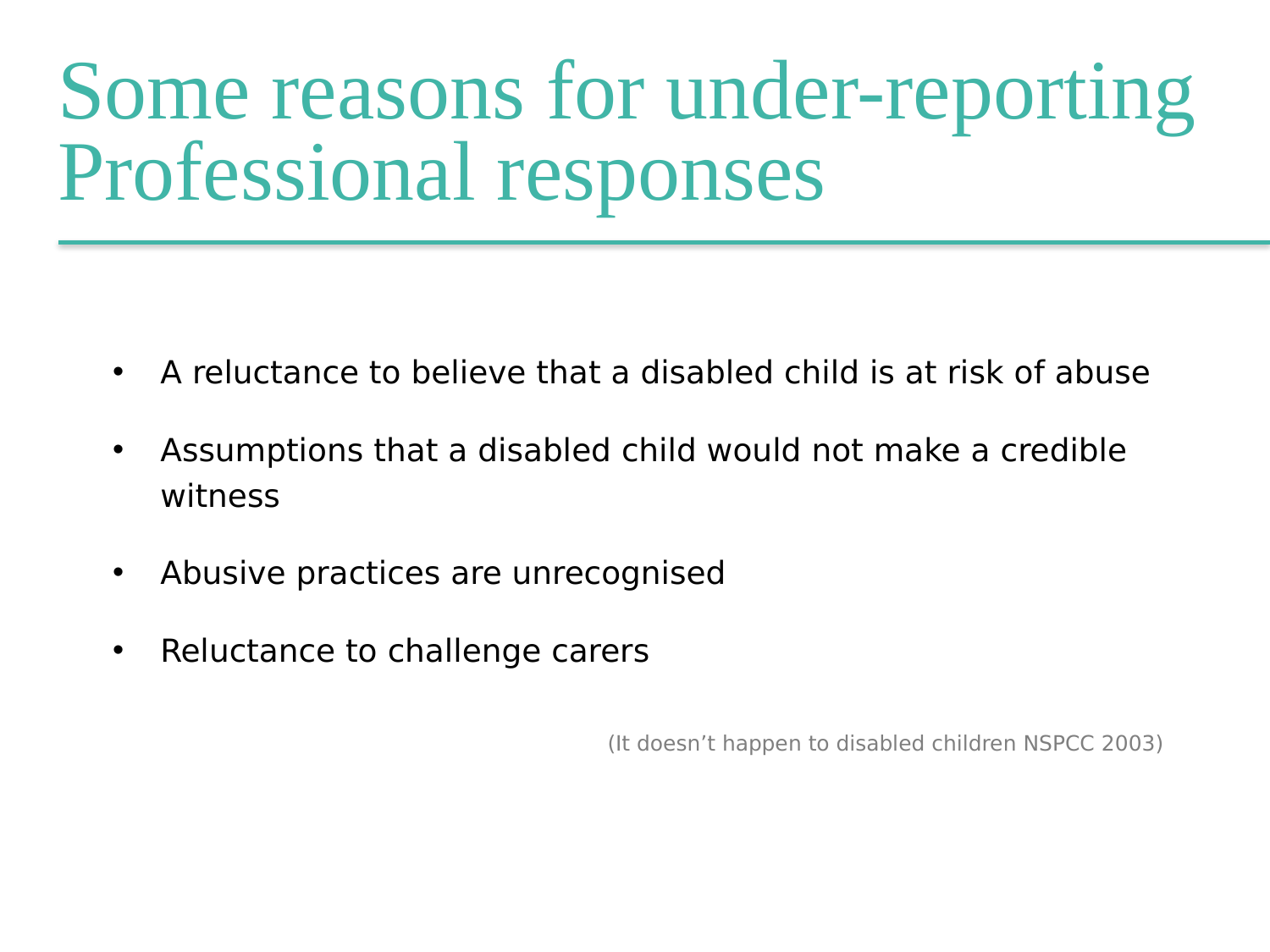

Some reasons for under-reporting Professional responses
A reluctance to believe that a disabled child is at risk of abuse

Assumptions that a disabled child would not make a credible witness

Abusive practices are unrecognised

Reluctance to challenge carers

(It doesn’t happen to disabled children NSPCC 2003)